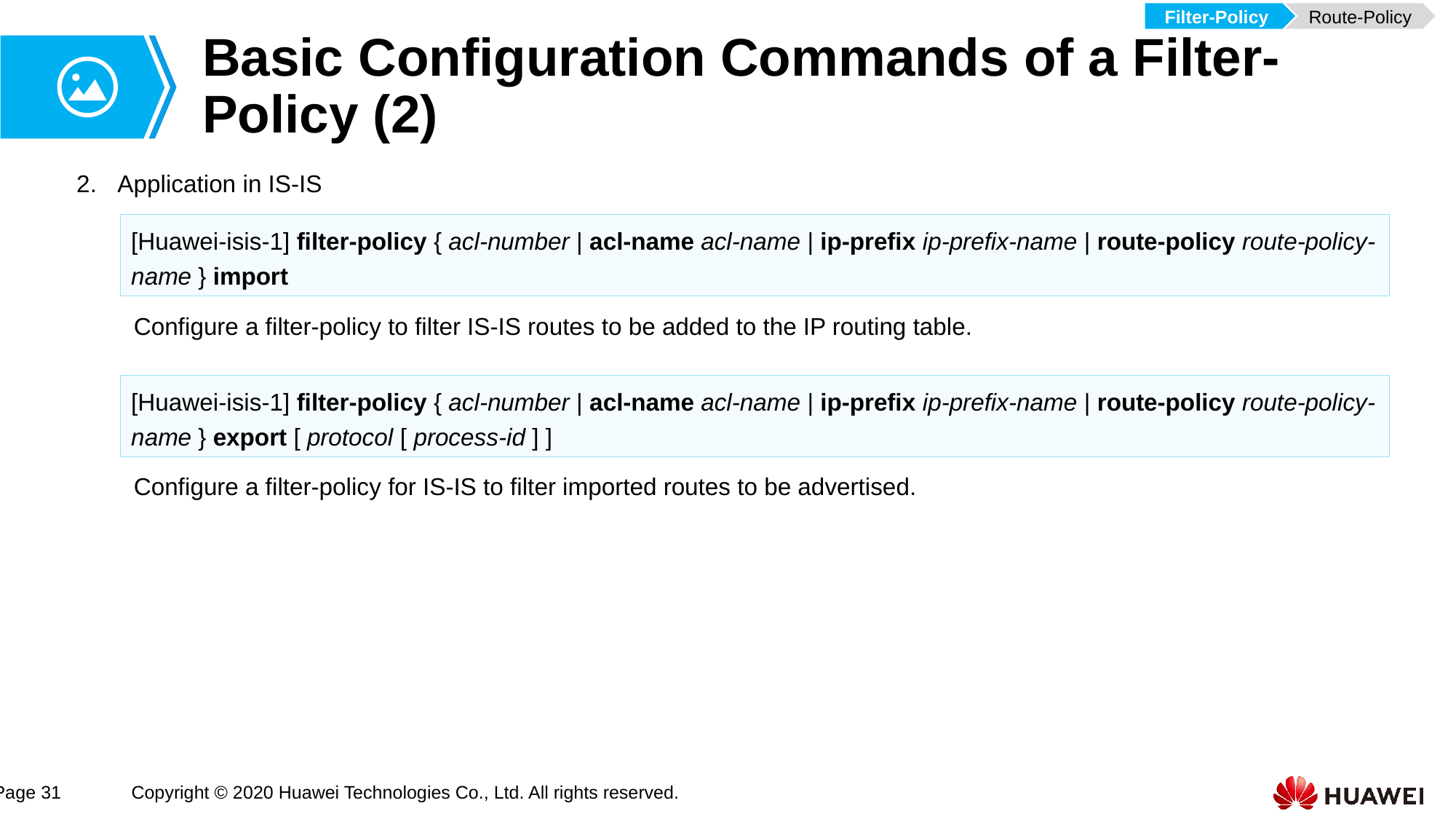

Filter-Policy
Route-Policy
# Basic Configuration Commands of a Filter-Policy (2)
Application in IS-IS
[Huawei-isis-1] filter-policy { acl-number | acl-name acl-name | ip-prefix ip-prefix-name | route-policy route-policy-name } import
Configure a filter-policy to filter IS-IS routes to be added to the IP routing table.
[Huawei-isis-1] filter-policy { acl-number | acl-name acl-name | ip-prefix ip-prefix-name | route-policy route-policy-name } export [ protocol [ process-id ] ]
Configure a filter-policy for IS-IS to filter imported routes to be advertised.